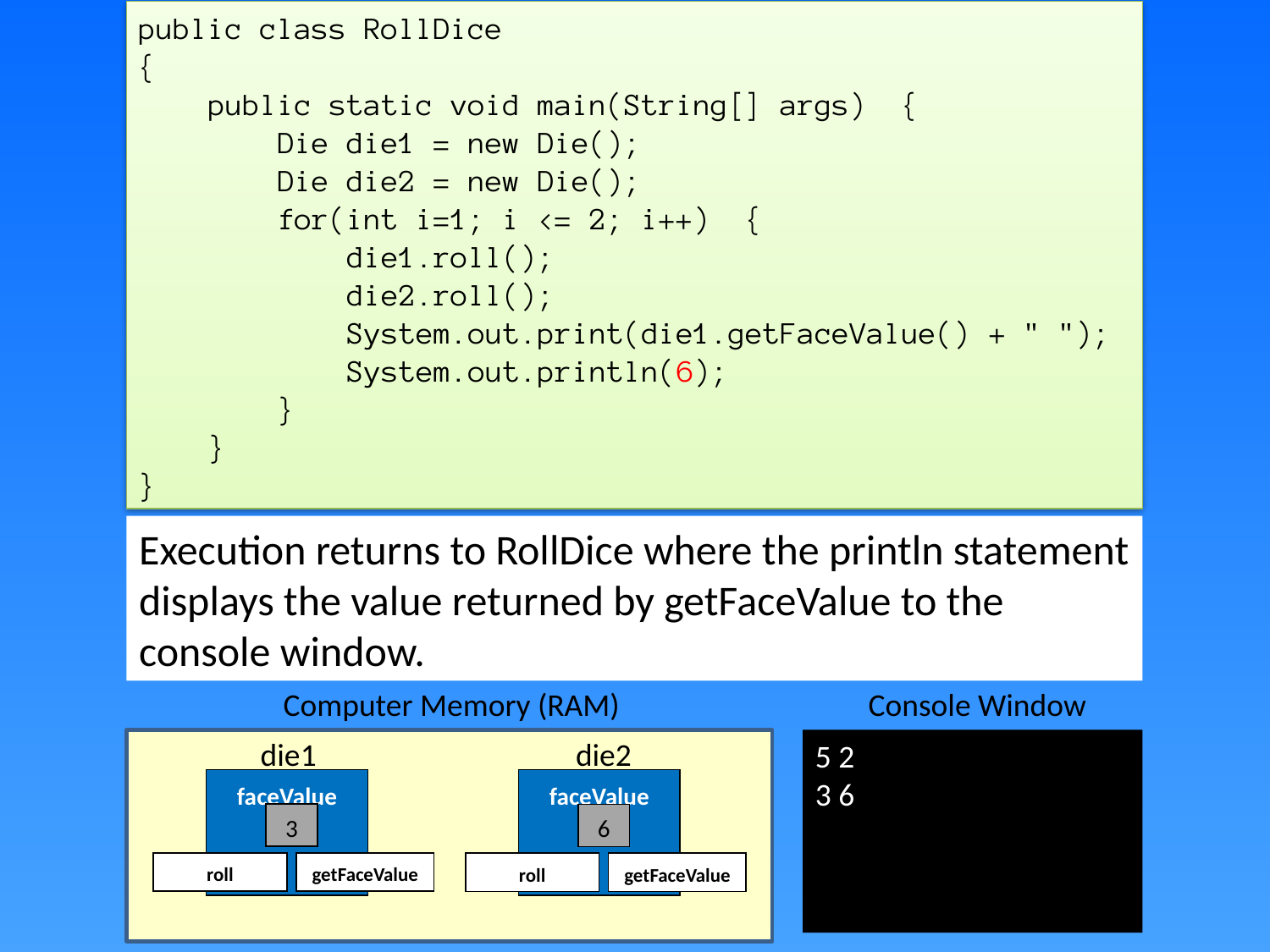

public class RollDice
{
    public static void main(String[] args)  {
        Die die1 = new Die();
        Die die2 = new Die();
        for(int i=1; i <= 2; i++)  {
            die1.roll();
            die2.roll();
            System.out.print(die1.getFaceValue() + " ");
            System.out.println(6);
        }
    }
}
Execution returns to RollDice where the println statement displays the value returned by getFaceValue to the console window.
Computer Memory (RAM)
Console Window
die1
die2

5 2
3 6

faceValue

3
roll
getFaceValue
faceValue

6
roll
getFaceValue